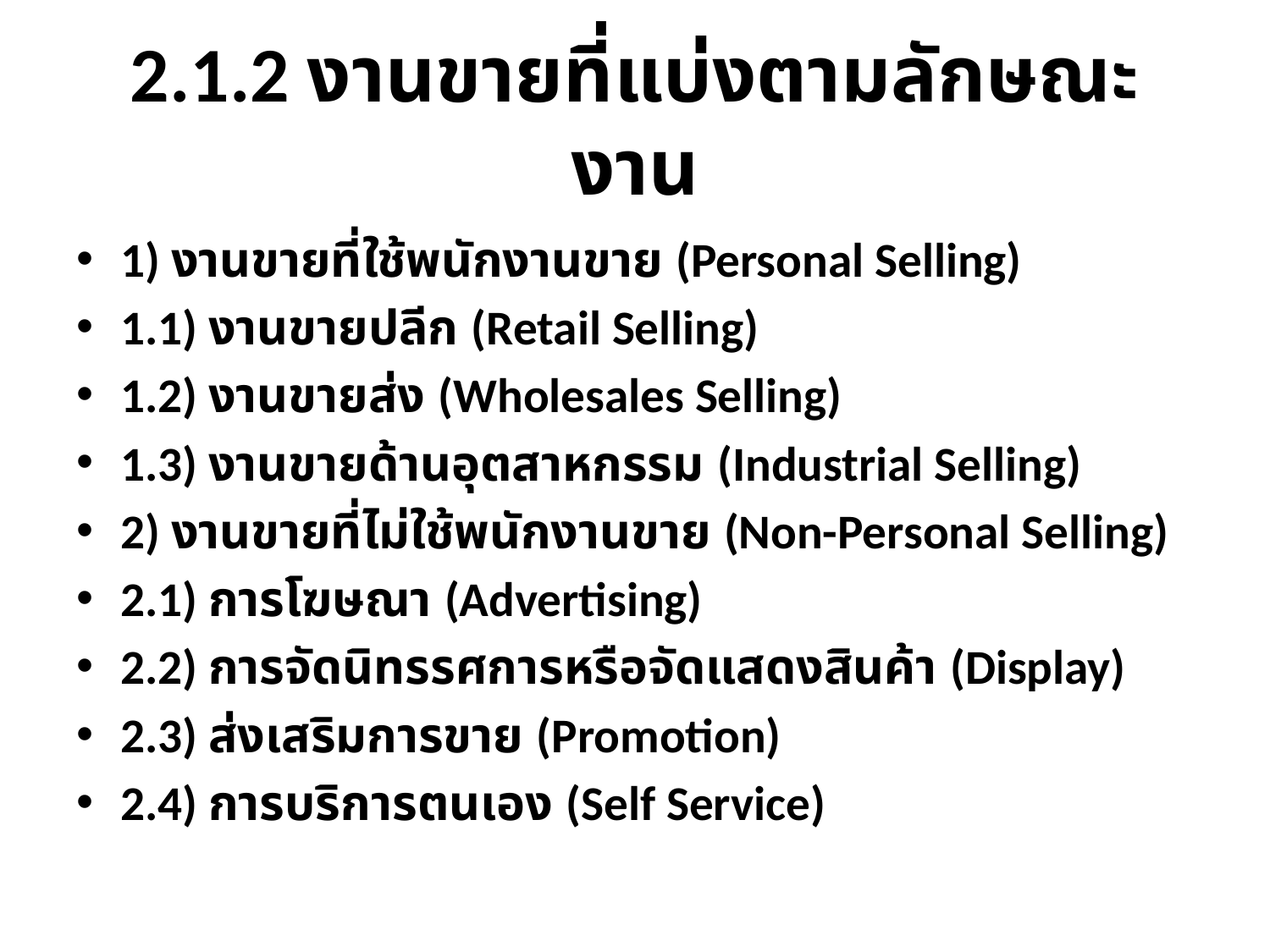

# 2.1.2 งานขายที่แบ่งตามลักษณะงาน
1) งานขายที่ใช้พนักงานขาย (Personal Selling)
1.1) งานขายปลีก (Retail Selling)
1.2) งานขายส่ง (Wholesales Selling)
1.3) งานขายด้านอุตสาหกรรม (Industrial Selling)
2) งานขายที่ไม่ใช้พนักงานขาย (Non-Personal Selling)
2.1) การโฆษณา (Advertising)
2.2) การจัดนิทรรศการหรือจัดแสดงสินค้า (Display)
2.3) ส่งเสริมการขาย (Promotion)
2.4) การบริการตนเอง (Self Service)